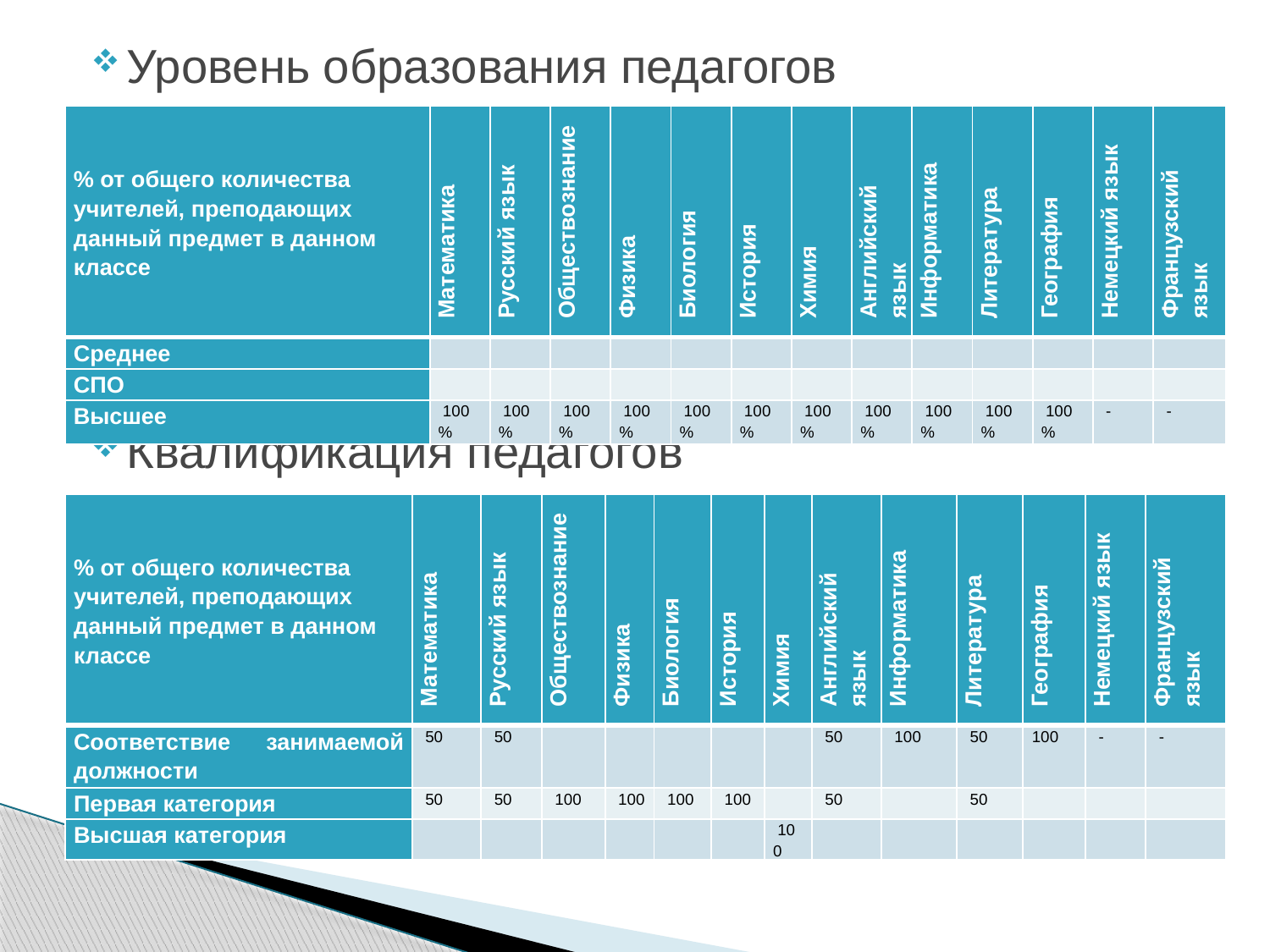

Уровень образования педагогов

Квалификация педагогов
| % от общего количества учителей, преподающих данный предмет в данном классе | Математика | Русский язык | Обществознание | Физика | Биология | История | Химия | Английский язык | Информатика | Литература | География | Немецкий язык | Французский язык |
| --- | --- | --- | --- | --- | --- | --- | --- | --- | --- | --- | --- | --- | --- |
| Среднее |  |  |  |  |  |  |  |  |  |  |  |  |  |
| СПО |  |  |  |  |  |  |  |  |  |  |  |  |  |
| Высшее | 100% | 100% | 100% | 100% | 100% | 100% | 100% | 100% | 100% | 100% | 100% | - | - |
| % от общего количества учителей, преподающих данный предмет в данном классе | Математика | Русский язык | Обществознание | Физика | Биология | История | Химия | Английский язык | Информатика | Литература | География | Немецкий язык | Французский язык |
| --- | --- | --- | --- | --- | --- | --- | --- | --- | --- | --- | --- | --- | --- |
| Соответствие занимаемой должности | 50 | 50 |  |  |  |  |  | 50 | 100 | 50 | 100 | - | - |
| Первая категория | 50 | 50 | 100 | 100 | 100 | 100 |  | 50 |  | 50 |  |  |  |
| Высшая категория |  |  |  |  |  |  | 100 |  |  |  |  |  |  |